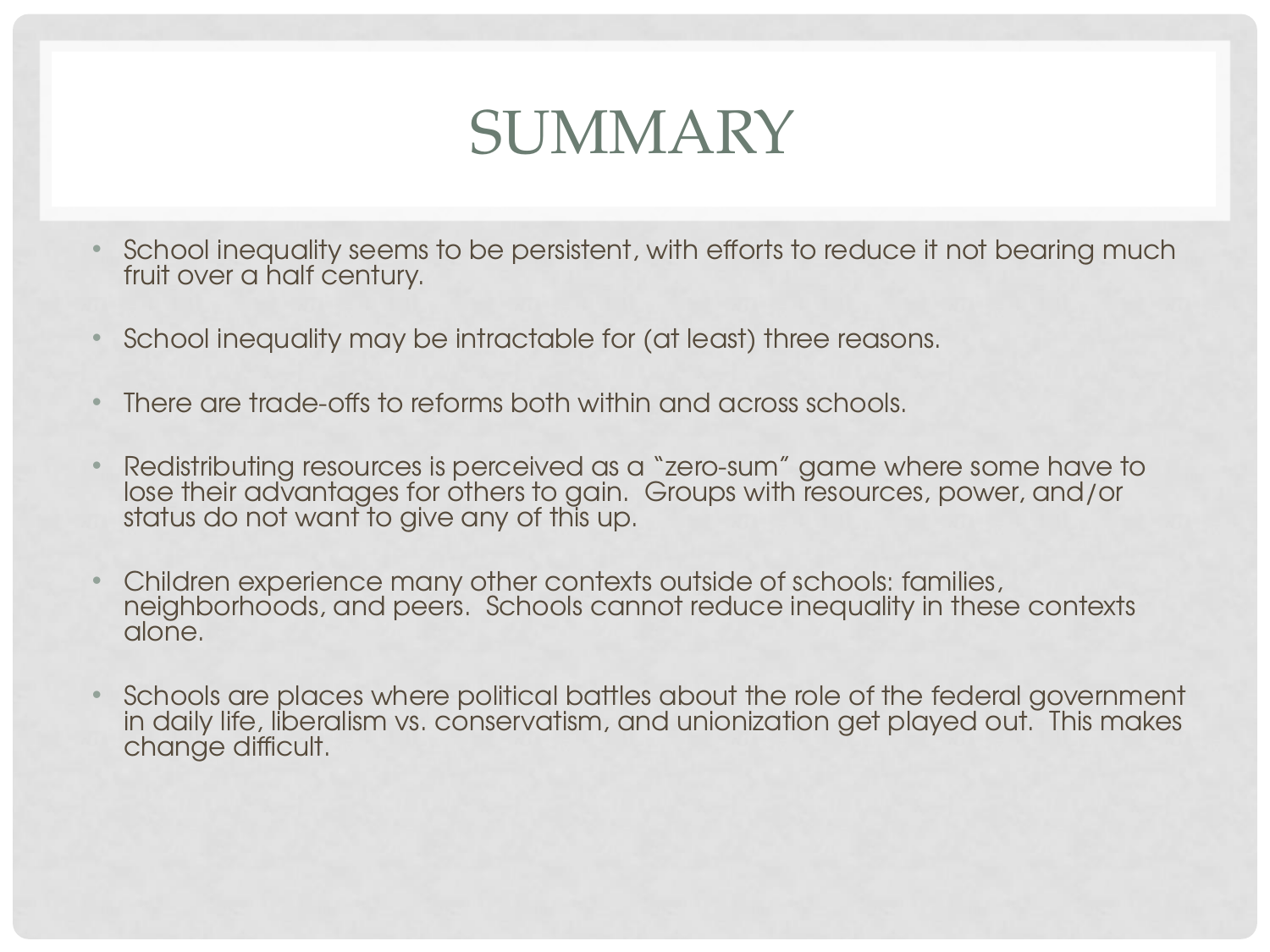

# SUMMARY
School inequality seems to be persistent, with efforts to reduce it not bearing much fruit over a half century.

School inequality may be intractable for (at least) three reasons.

There are trade-offs to reforms both within and across schools.

Redistributing resources is perceived as a “zero-sum” game where some have to lose their advantages for others to gain.  Groups with resources, power, and/or status do not want to give any of this up.

Children experience many other contexts outside of schools: families, neighborhoods, and peers.  Schools cannot reduce inequality in these contexts alone.

Schools are places where political battles about the role of the federal government in daily life, liberalism vs. conservatism, and unionization get played out.  This makes change difficult.